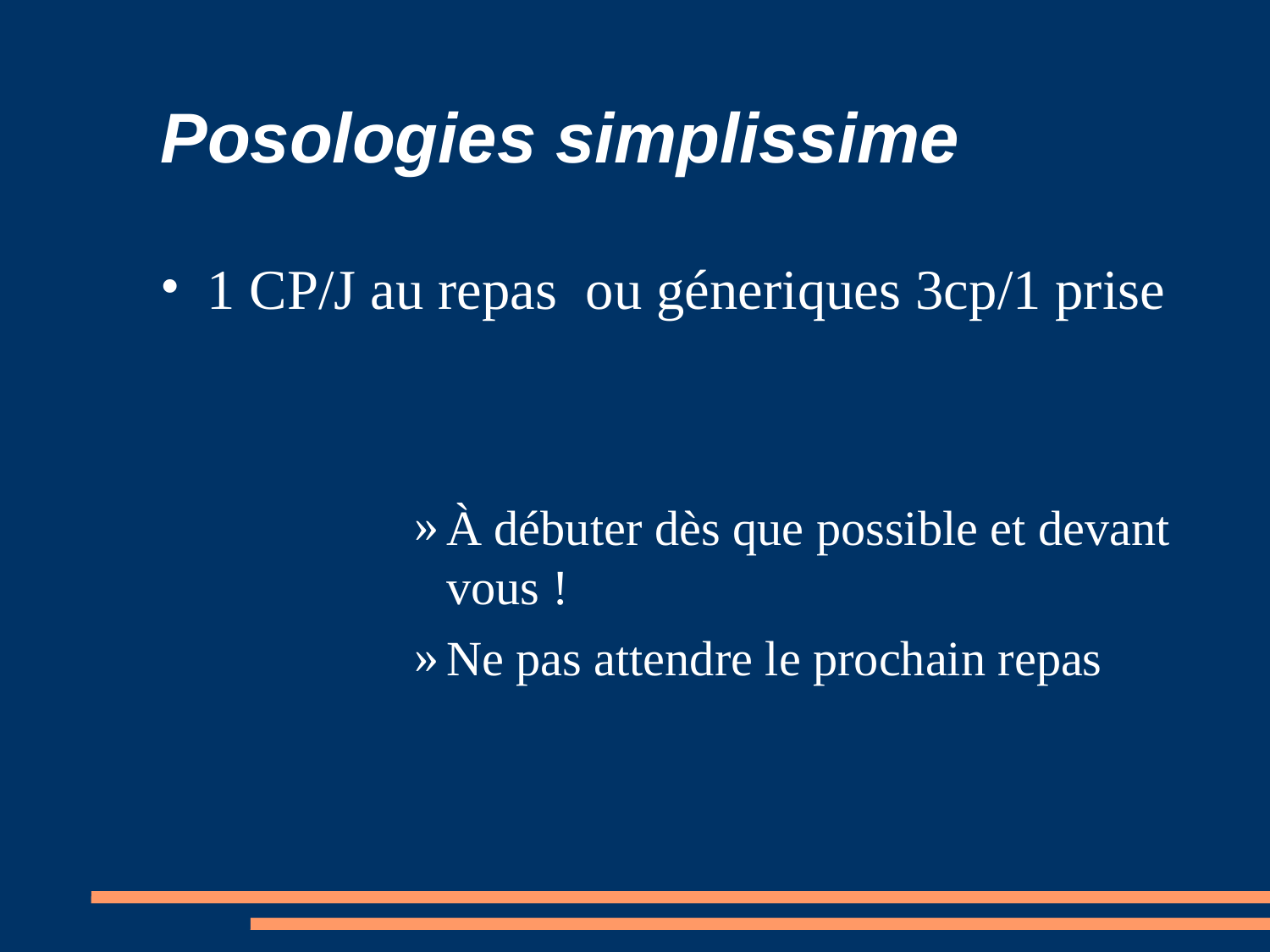

# Posologies simplissime
1 CP/J au repas  ou géneriques 3cp/1 prise

À débuter dès que possible et devant vous !
Ne pas attendre le prochain repas